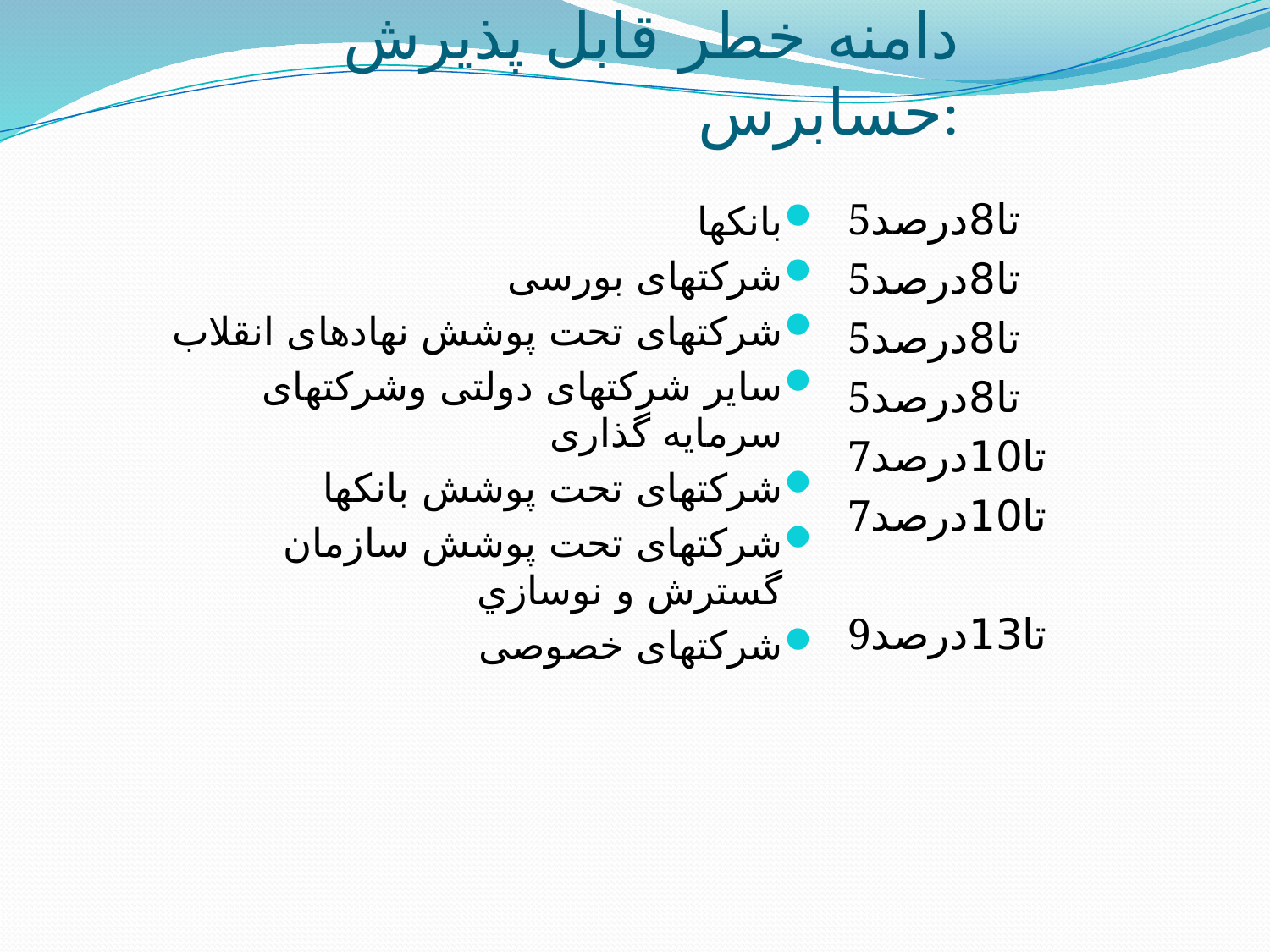

# دامنه خطر قابل پذیرش حسابرس:
5تا8درصد
5تا8درصد
5تا8درصد
5تا8درصد
7تا10درصد
7تا10درصد

9تا13درصد
بانکها
شرکتهای بورسی
شرکتهای تحت پوشش نهادهای انقلاب
سایر شرکتهای دولتی وشرکتهای سرمایه گذاری
شرکتهای تحت پوشش بانکها
شرکتهای تحت پوشش سازمان گسترش و نوسازي
شرکتهای خصوصی